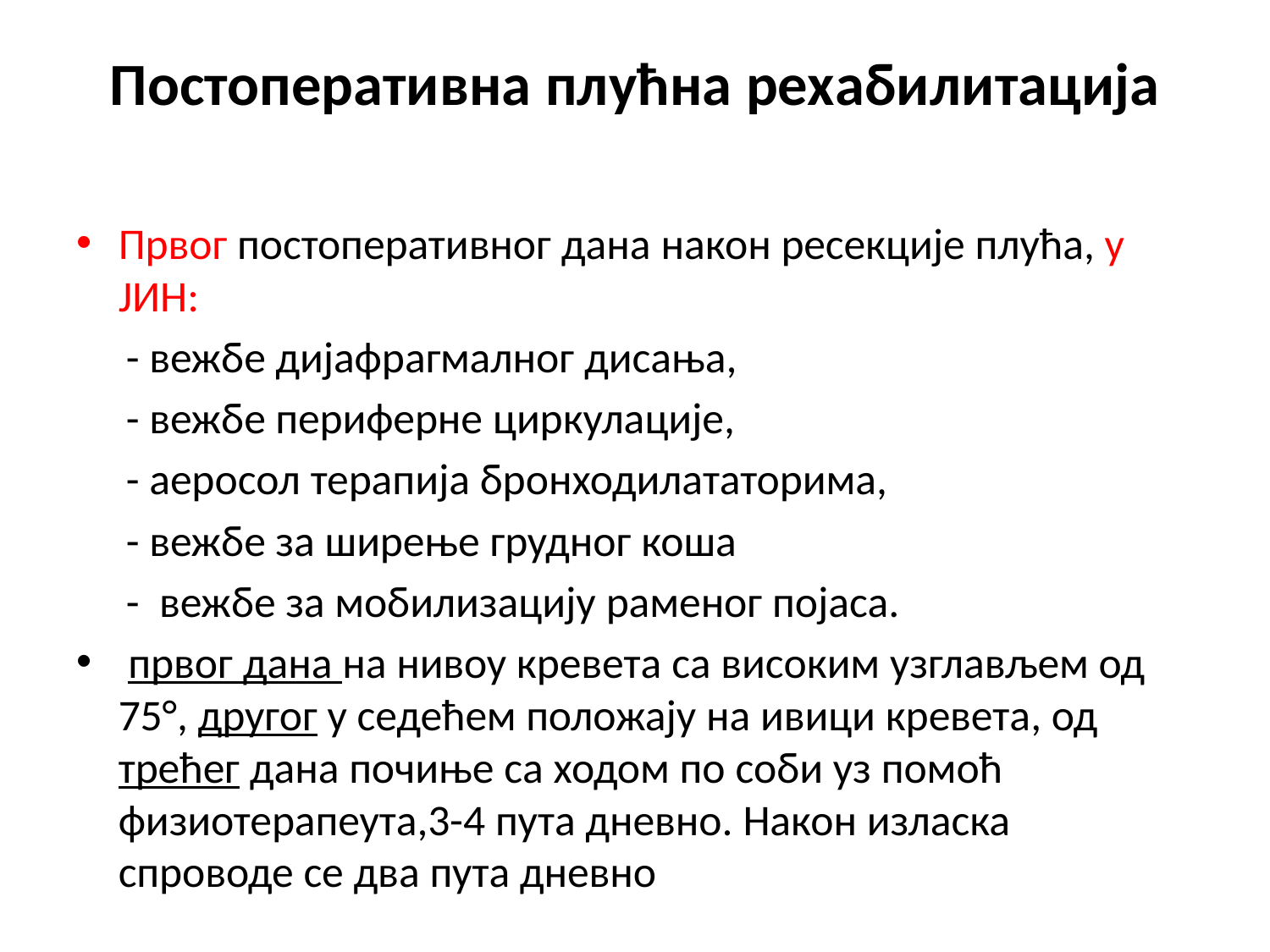

# Постоперативна плућна рехабилитација

Првог постоперативног дана након ресекције плућа, у ЈИН:
     - вежбе дијафрагмалног дисања,
     - вежбе периферне циркулације,
     - аеросол терапија бронходилататорима,
     - вежбе за ширење грудног коша
     -  вежбе за мобилизацију раменог појаса.
 првог дана на нивоу кревета са високим узглављем од 75°, другог у седећем положају на ивици кревета, од трећег дана почиње са ходом по соби уз помоћ физиотерапеута,3-4 пута дневно. Након изласка спроводе се два пута дневно